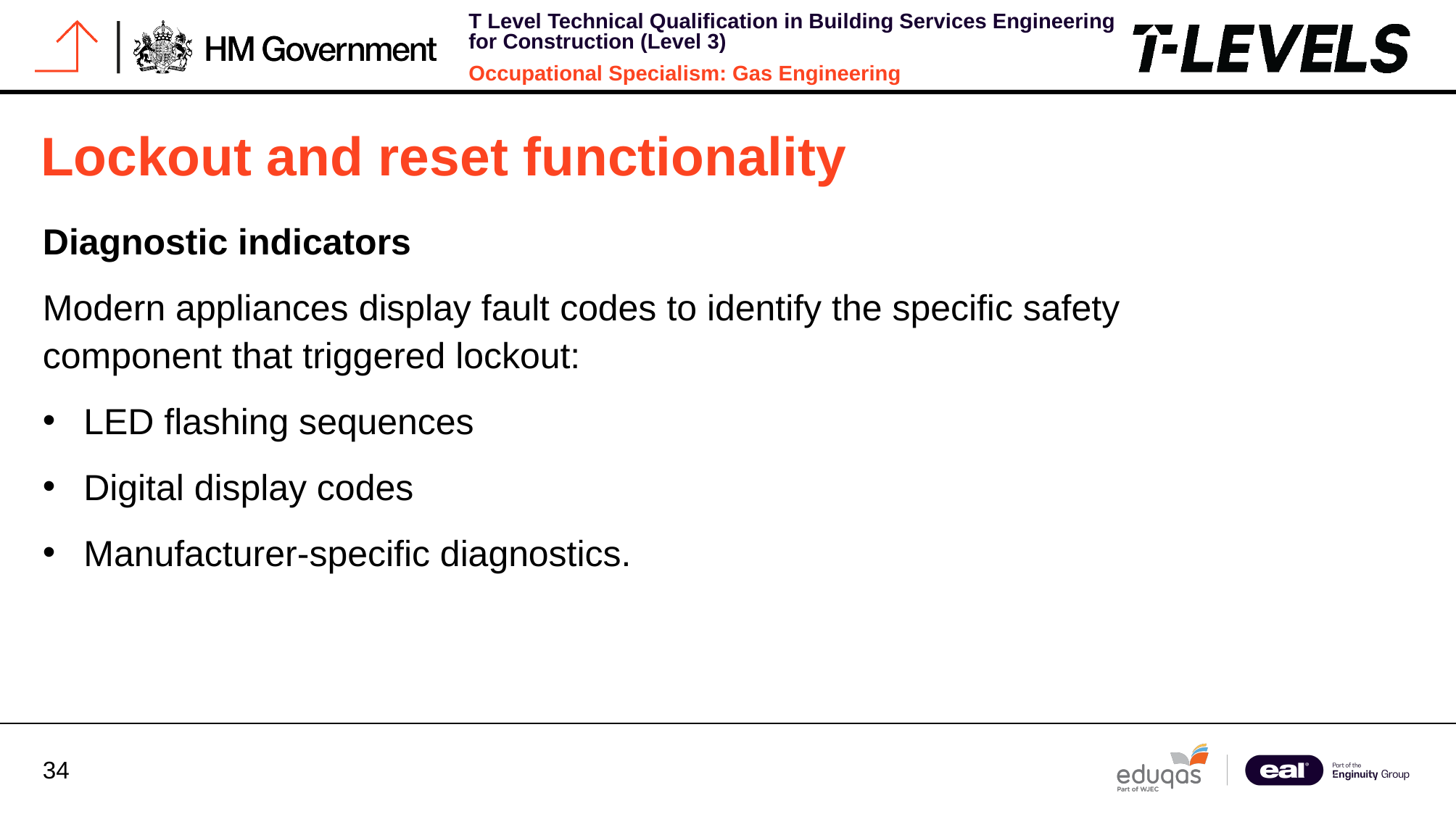

# Lockout and reset functionality
Diagnostic indicators
Modern appliances display fault codes to identify the specific safety component that triggered lockout:
LED flashing sequences
Digital display codes
Manufacturer-specific diagnostics.